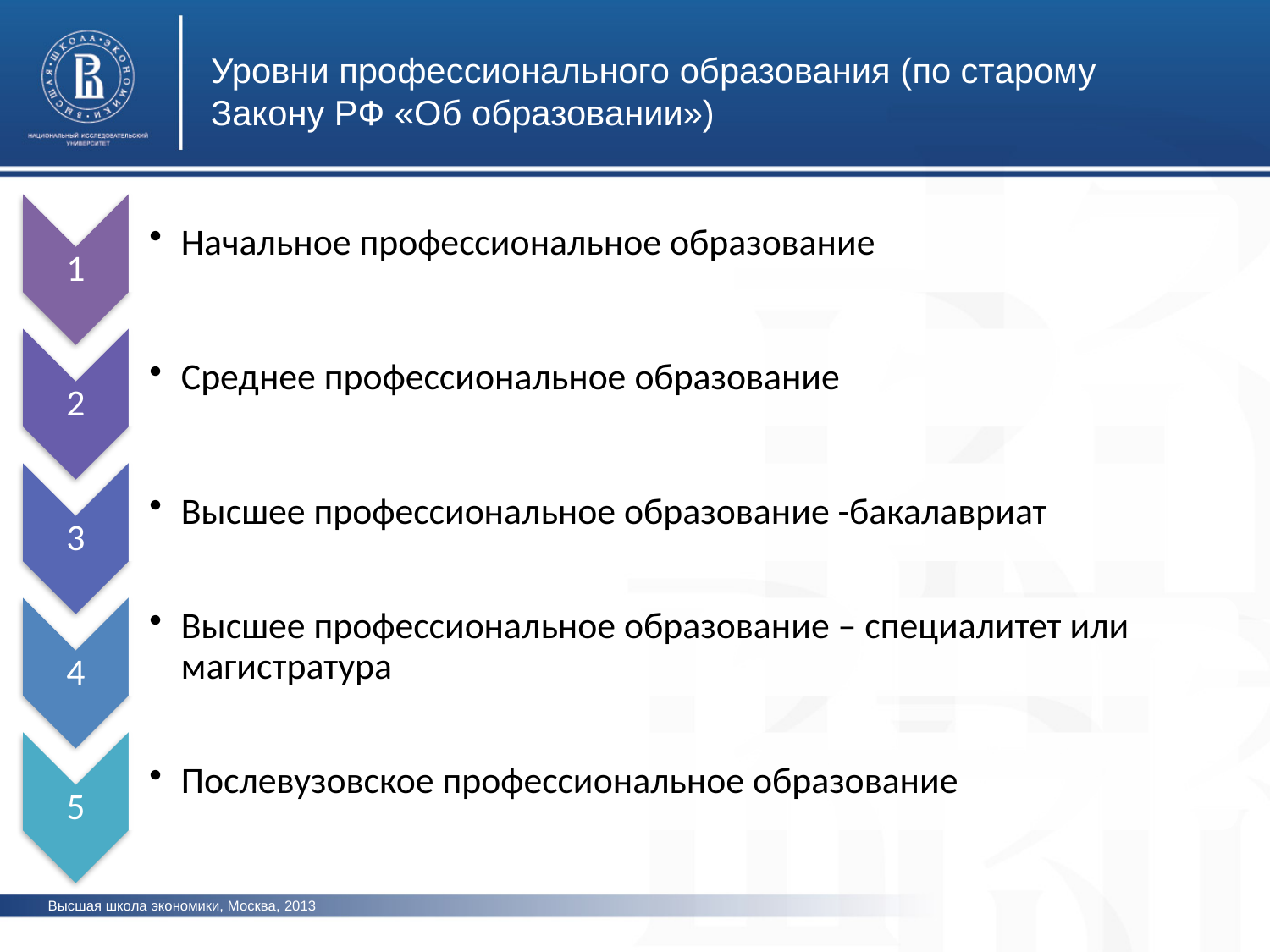

Уровни профессионального образования (по старому Закону РФ «Об образовании»)
1
Начальное профессиональное образование
2
Среднее профессиональное образование
3
Высшее профессиональное образование -бакалавриат
4
Высшее профессиональное образование – специалитет или магистратура
5
Послевузовское профессиональное образование
Высшая школа экономики, Москва, 2013